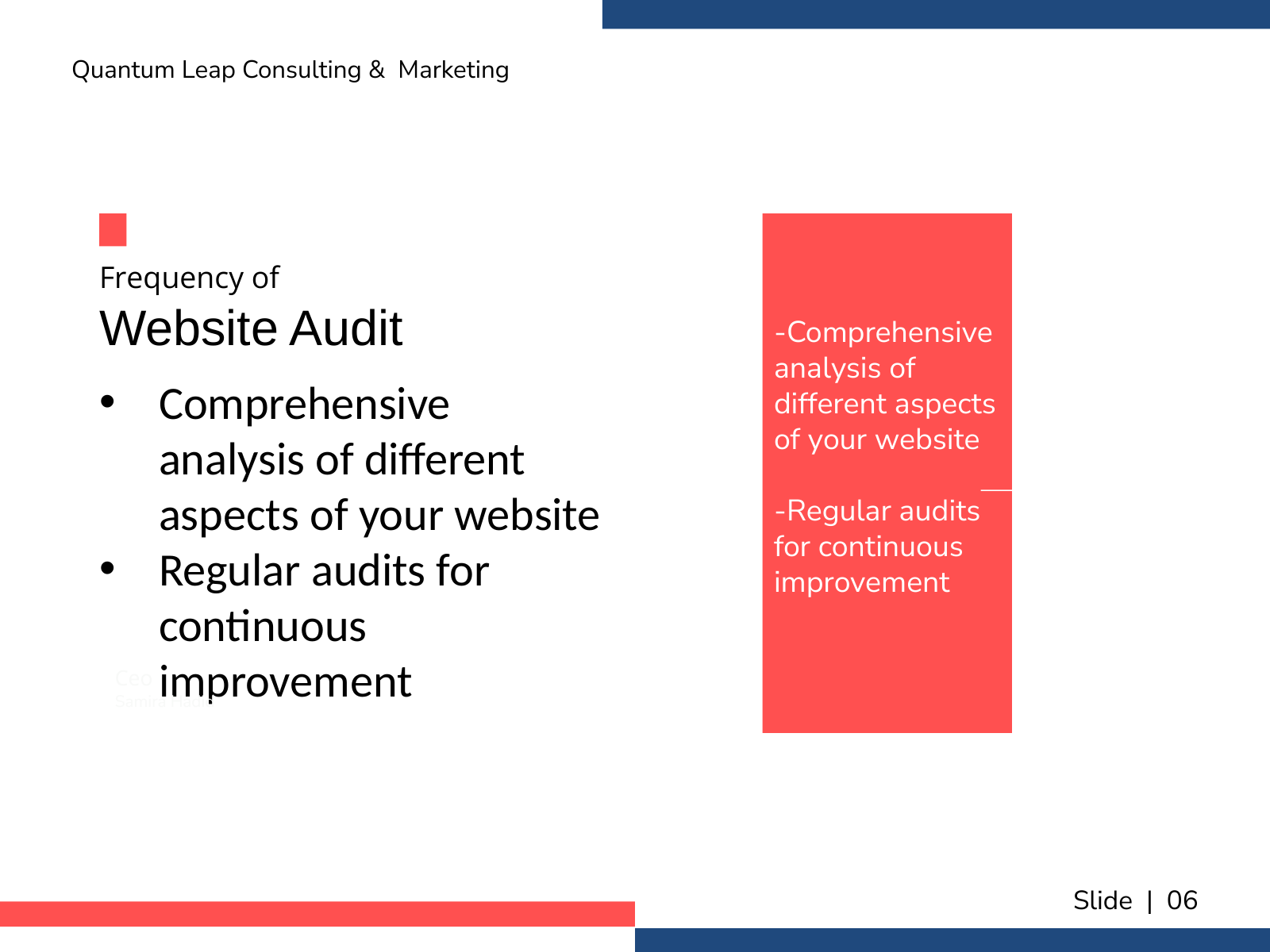

Quantum Leap Consulting &  Marketing

Frequency of
Website Audit
-Comprehensive analysis of different aspects of your website

-Regular audits for continuous improvement
Comprehensive analysis of different aspects of your website
Regular audits for continuous improvement

Ceo
Samira Hadid
Slide  |  06